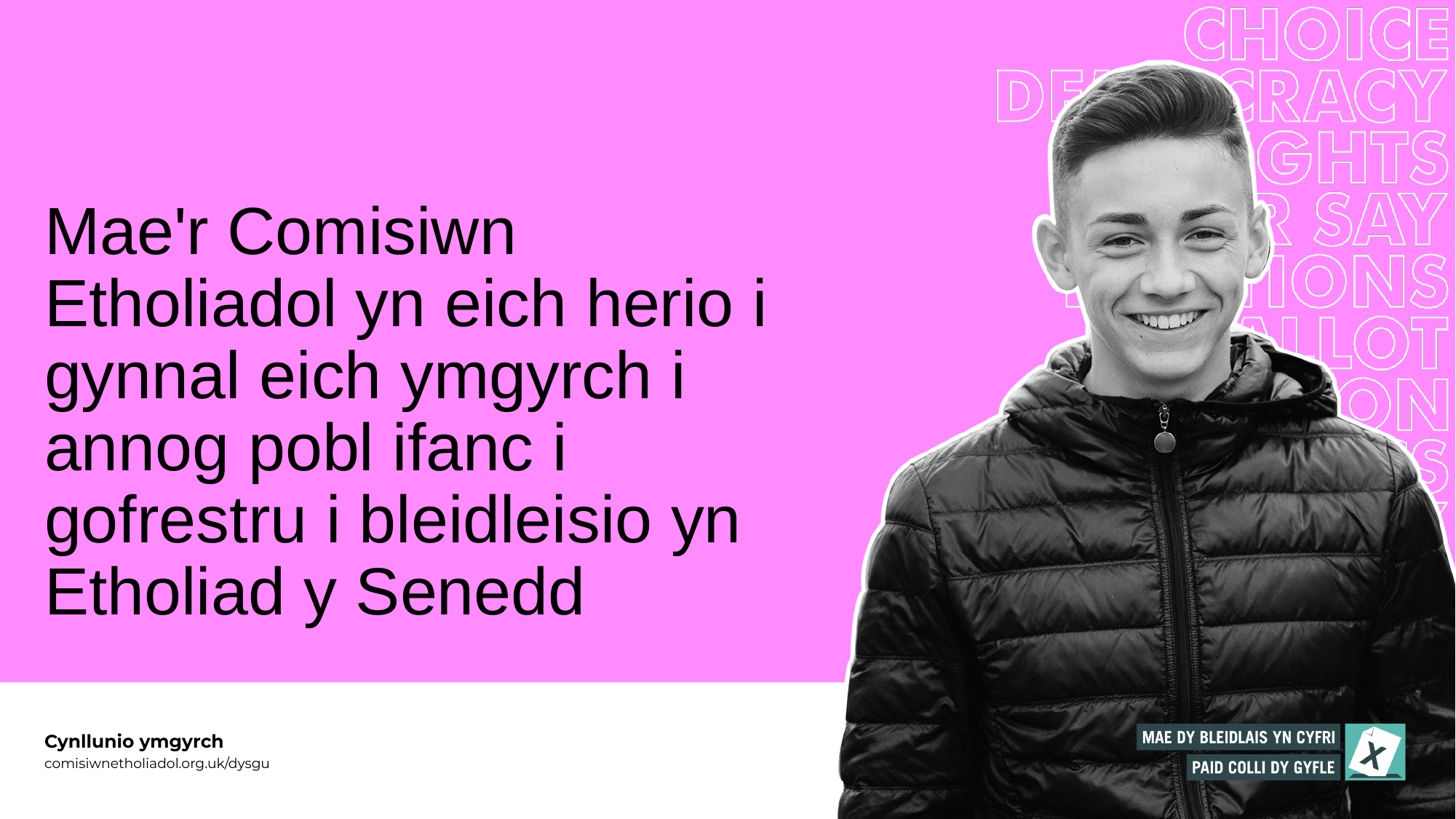

# Mae'r Comisiwn Etholiadol yn eich herio i gynnal eich ymgyrch i annog pobl ifanc i gofrestru i bleidleisio yn Etholiad y Senedd
Cynllunio ymgyrch